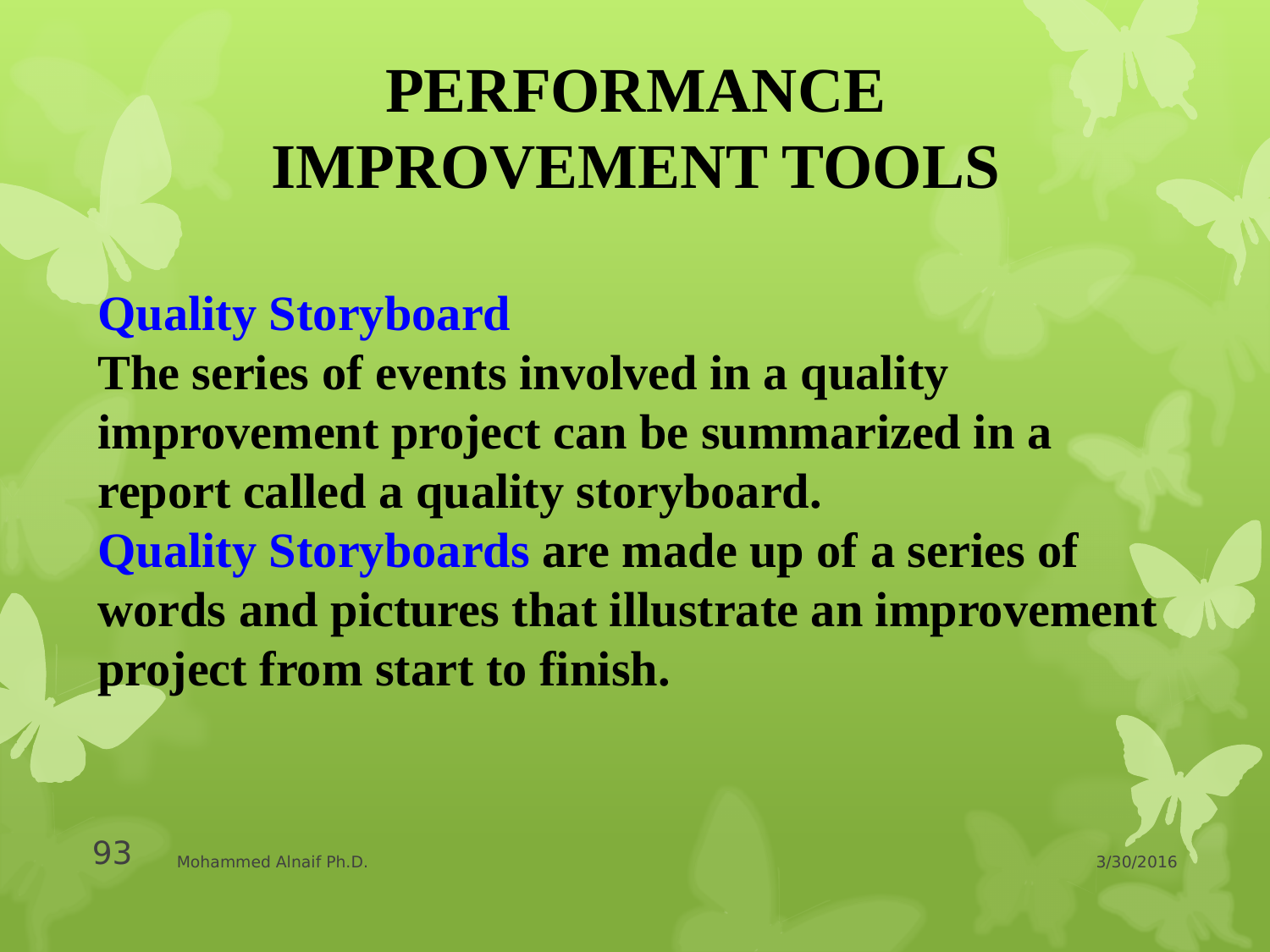

PERFORMANCE IMPROVEMENT TOOLS
Quality Storyboard
The series of events involved in a quality improvement project can be summarized in a report called a quality storyboard.
Quality Storyboards are made up of a series of words and pictures that illustrate an improvement project from start to finish.

93
Mohammed Alnaif Ph.D.
3/30/2016